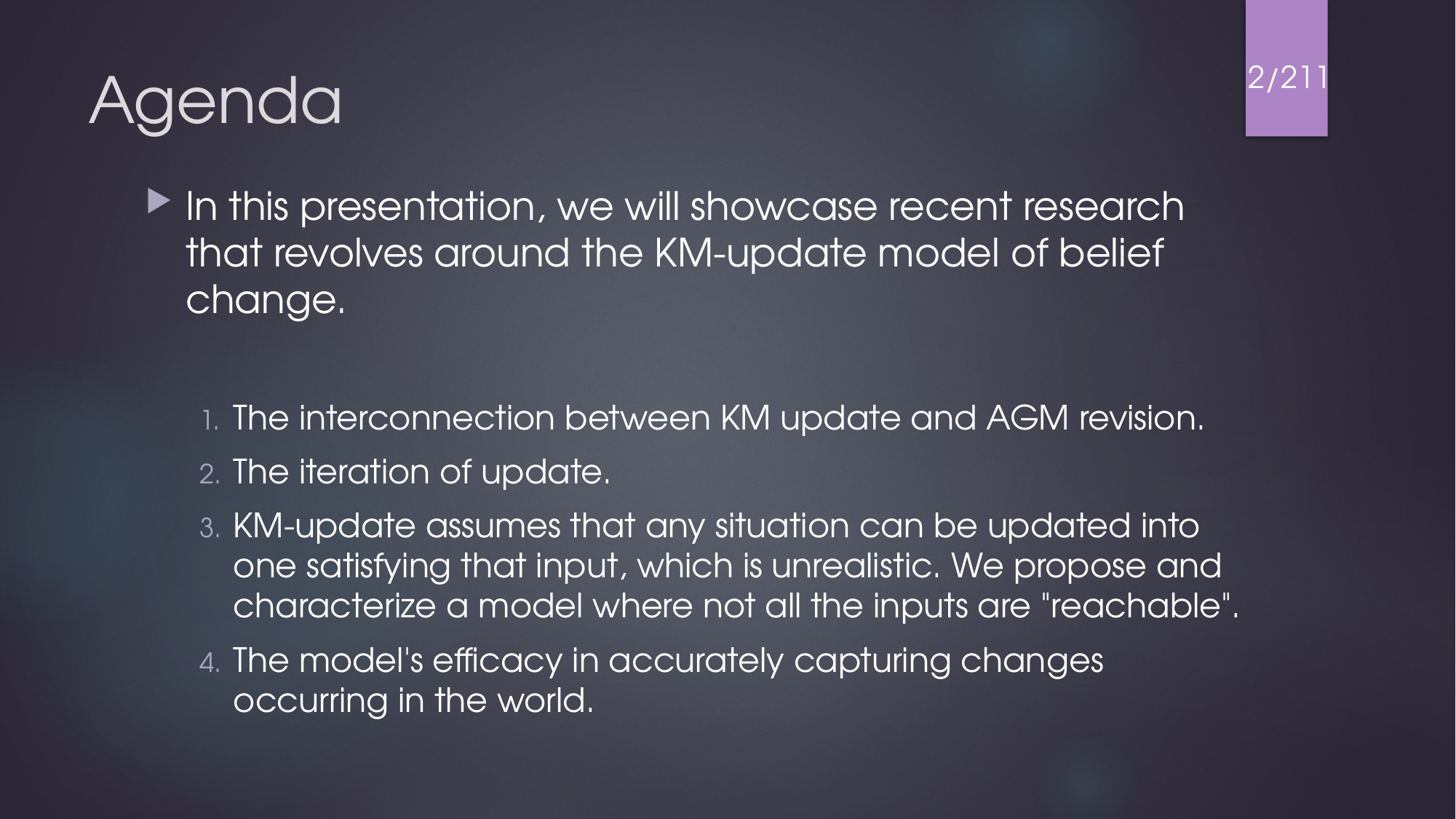

2/211
# Agenda
In this presentation, we will showcase recent research that revolves around the KM-update model of belief change.

The interconnection between KM update and AGM revision.
The iteration of update.
KM-update assumes that any situation can be updated into one satisfying that input, which is unrealistic. We propose and characterize a model where not all the inputs are "reachable".
The model's efficacy in accurately capturing changes occurring in the world.